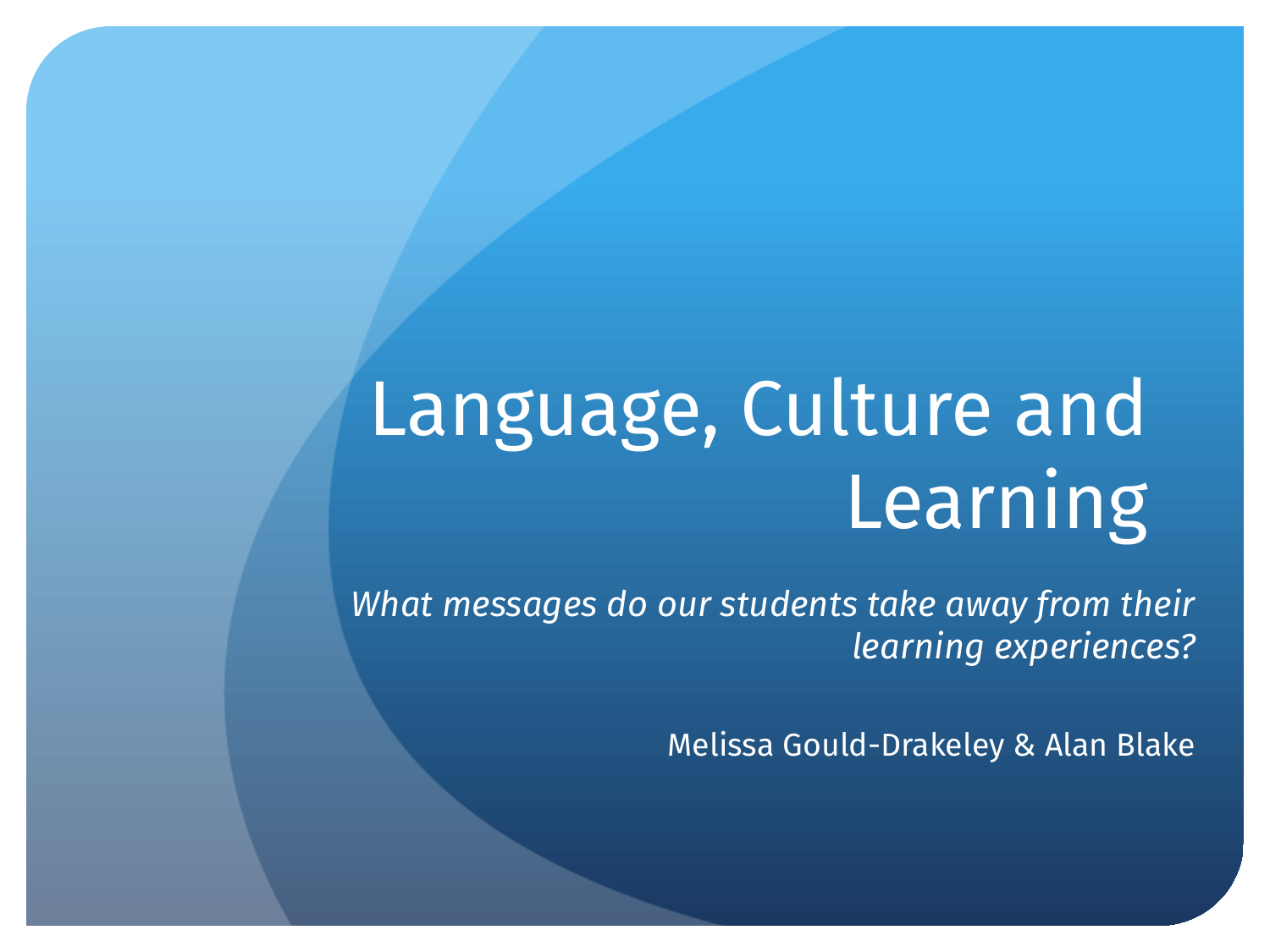

# Language, Culture and Learning
What messages do our students take away from their learning experiences?

Melissa Gould-Drakeley & Alan Blake